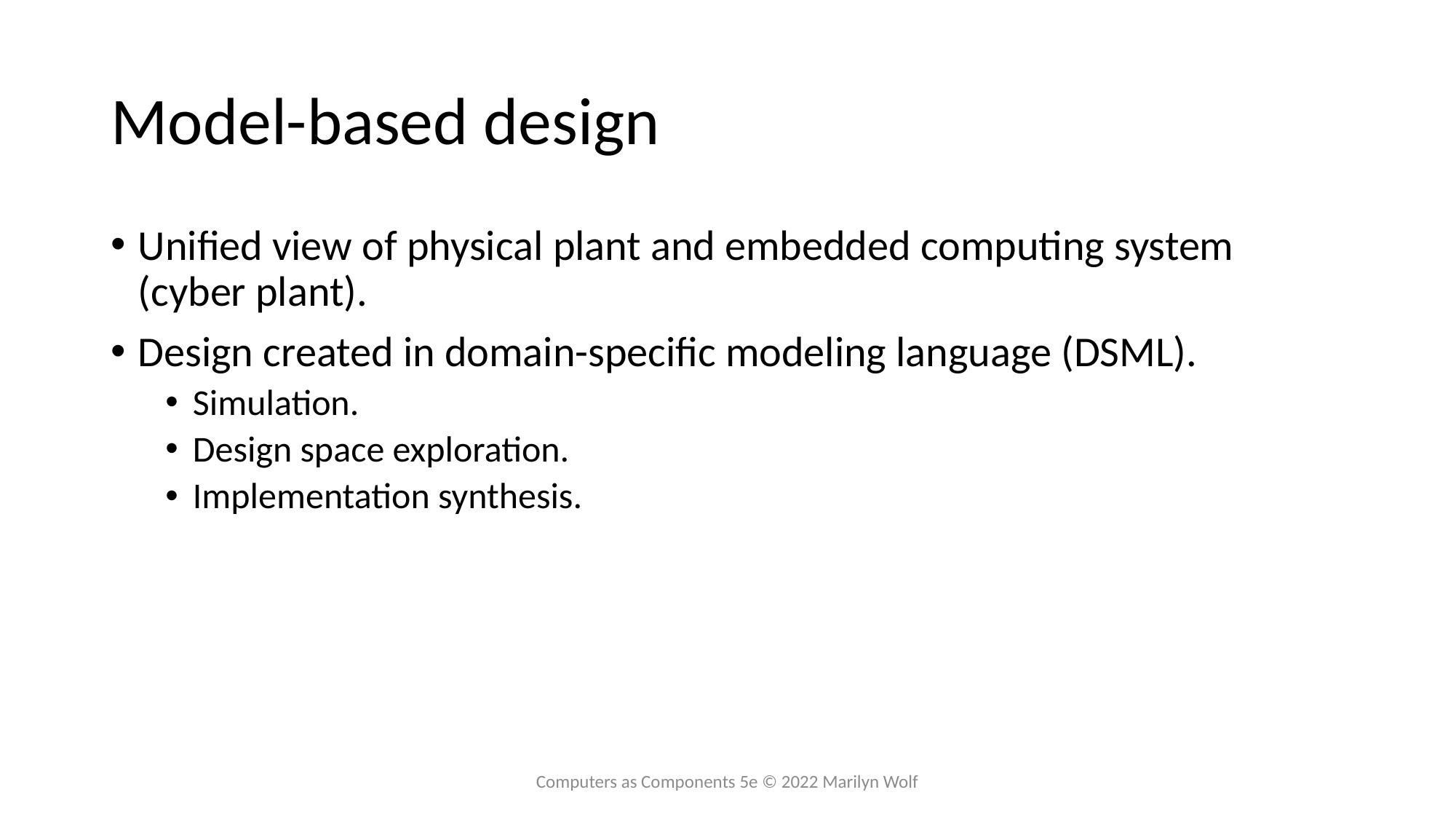

# Model-based design
Unified view of physical plant and embedded computing system (cyber plant).
Design created in domain-specific modeling language (DSML).
Simulation.
Design space exploration.
Implementation synthesis.
Computers as Components 5e © 2022 Marilyn Wolf